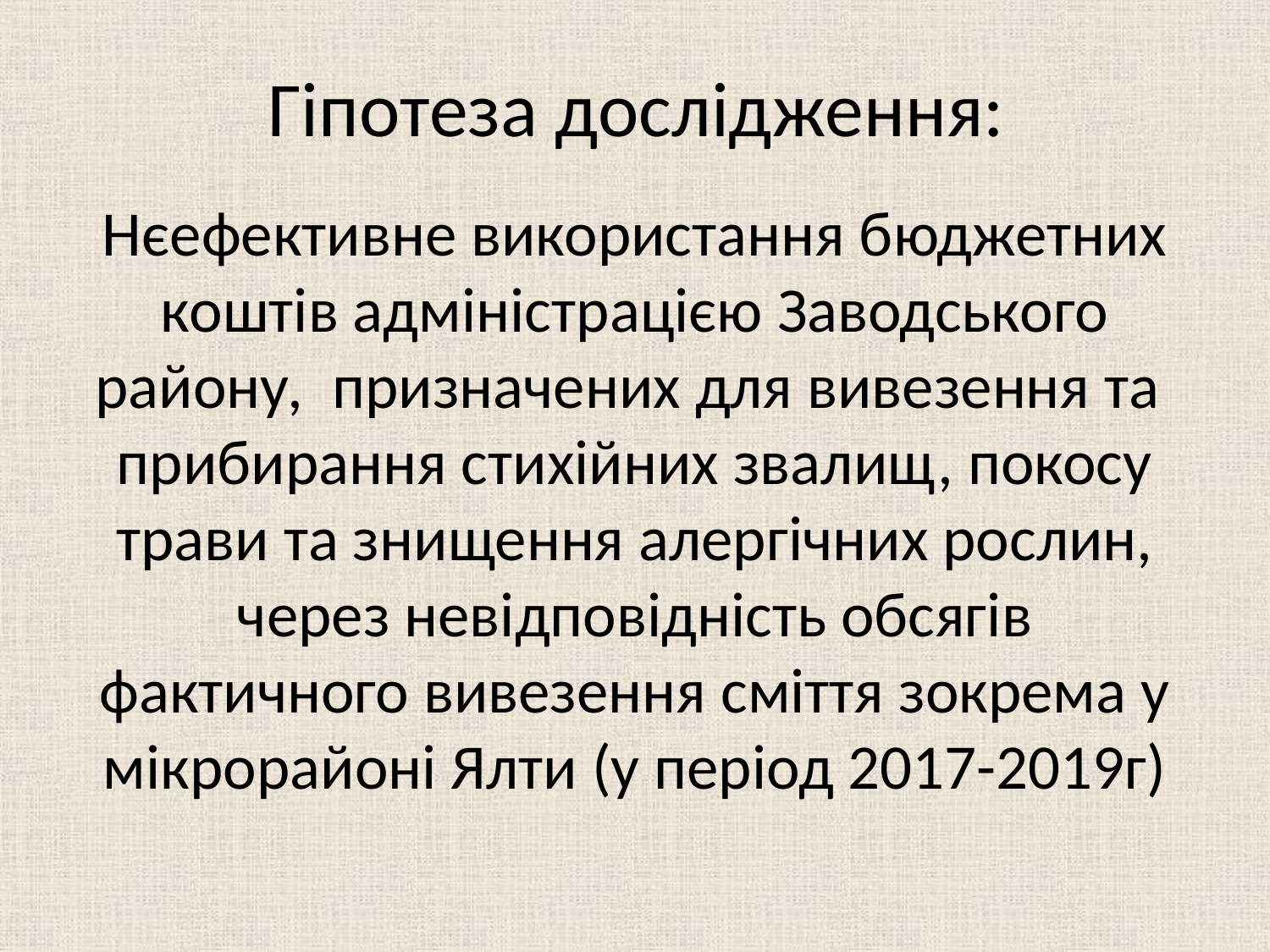

# Гіпотеза дослідження:
Нєефективне використання бюджетних коштів адміністрацією Заводського району,  призначених для вивезення та  прибирання стихійних звалищ, покосу трави та знищення алергічних рослин, через невідповідність обсягів фактичного вивезення сміття зокрема у мікрорайоні Ялти (у період 2017-2019г)